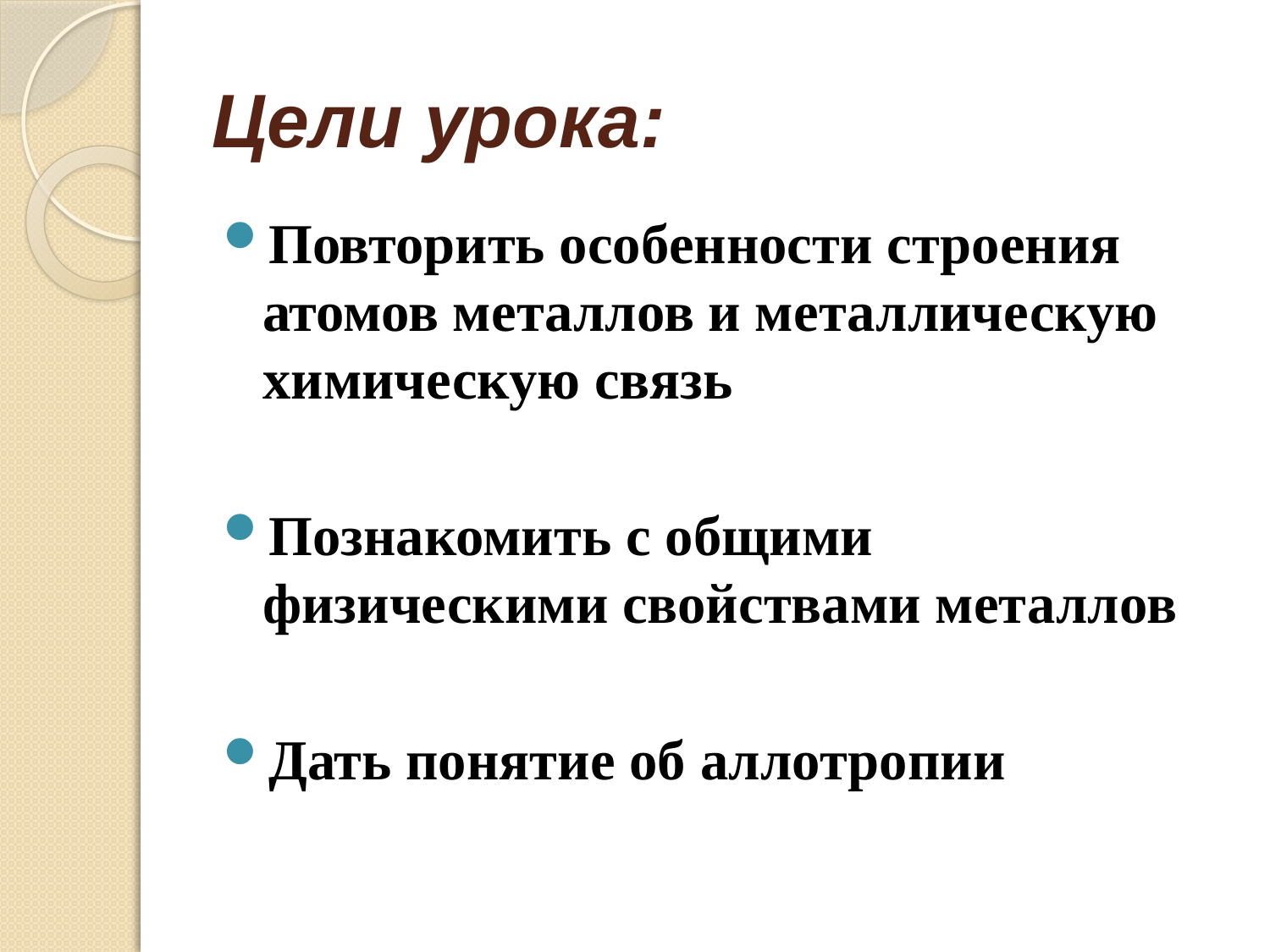

# Цели урока:
Повторить особенности строения атомов металлов и металлическую химическую связь

Познакомить с общими физическими свойствами металлов

Дать понятие об аллотропии